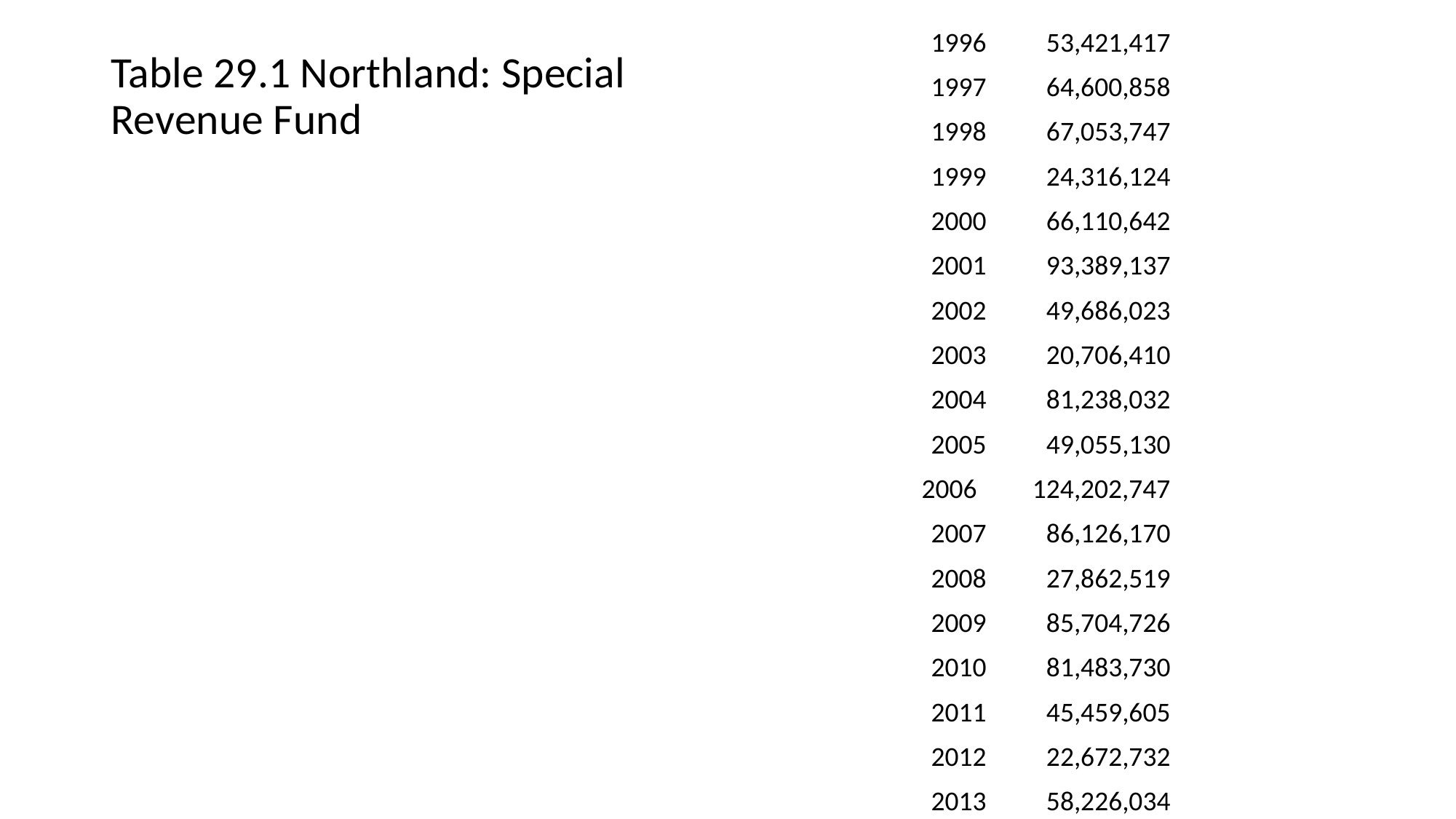

1996	 53,421,417
1997	 64,600,858
1998	 67,053,747
1999	 24,316,124
2000	 66,110,642
2001	 93,389,137
2002	 49,686,023
2003	 20,706,410
2004	 81,238,032
2005	 49,055,130
2006         124,202,747
2007	 86,126,170
2008	 27,862,519
2009	 85,704,726
2010	 81,483,730
2011	 45,459,605
2012	 22,672,732
2013	 58,226,034
# Table 29.1 Northland: Special Revenue Fund